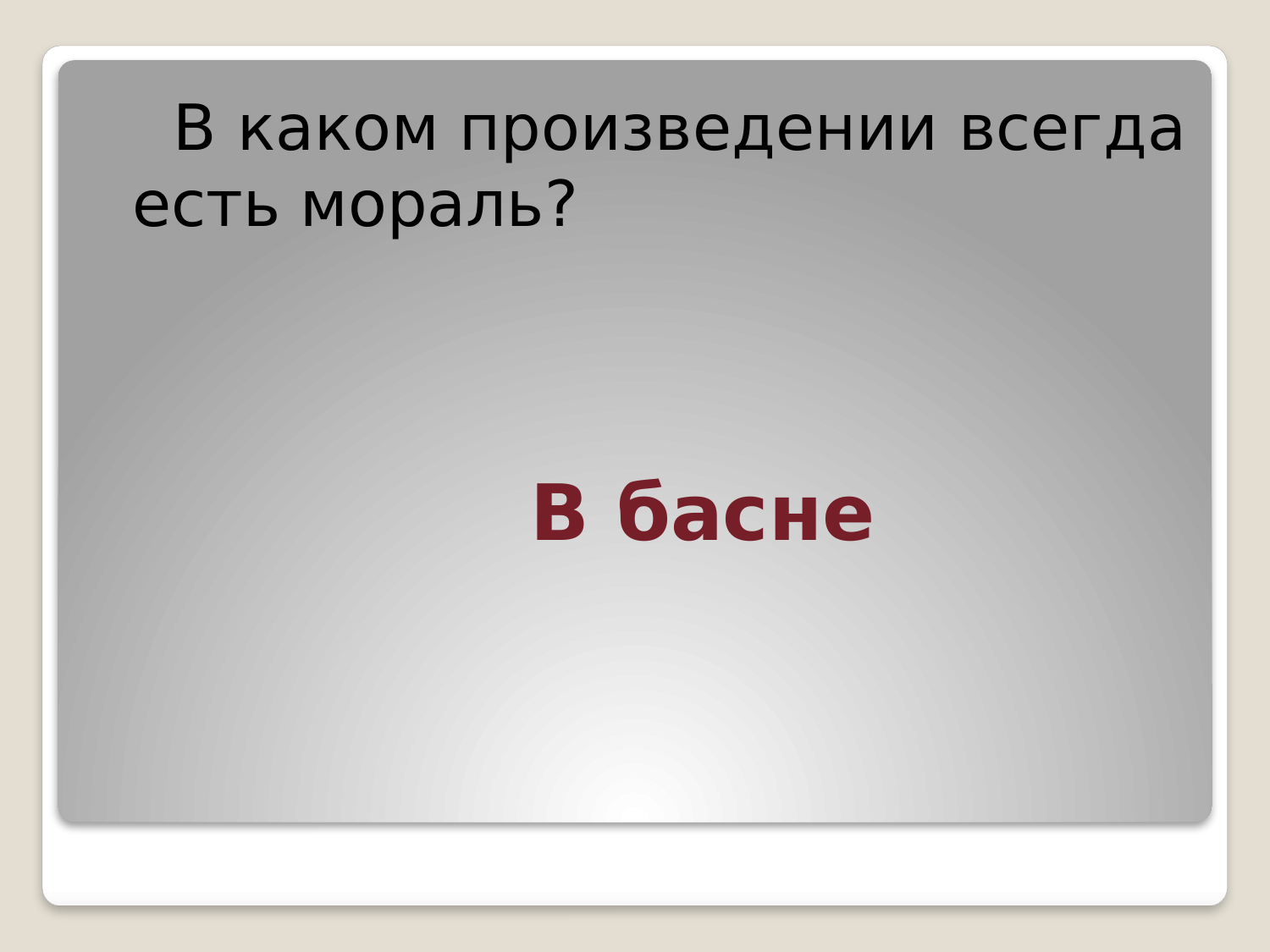

В каком произведении всегда есть мораль?
В басне